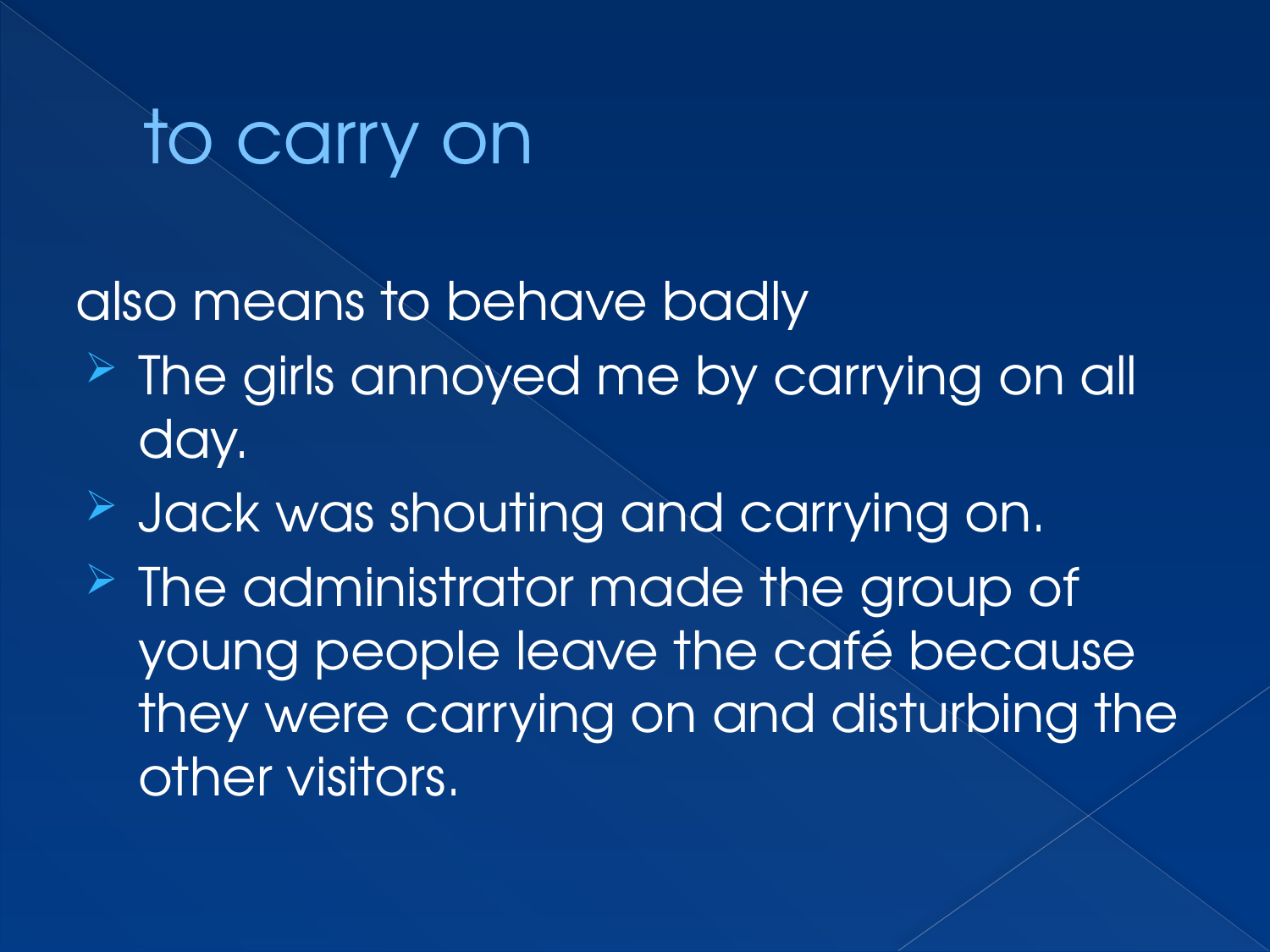

# to carry on
also means to behave badly
The girls annoyed me by carrying on all day.
Jack was shouting and carrying on.
The administrator made the group of young people leave the café because they were carrying on and disturbing the other visitors.